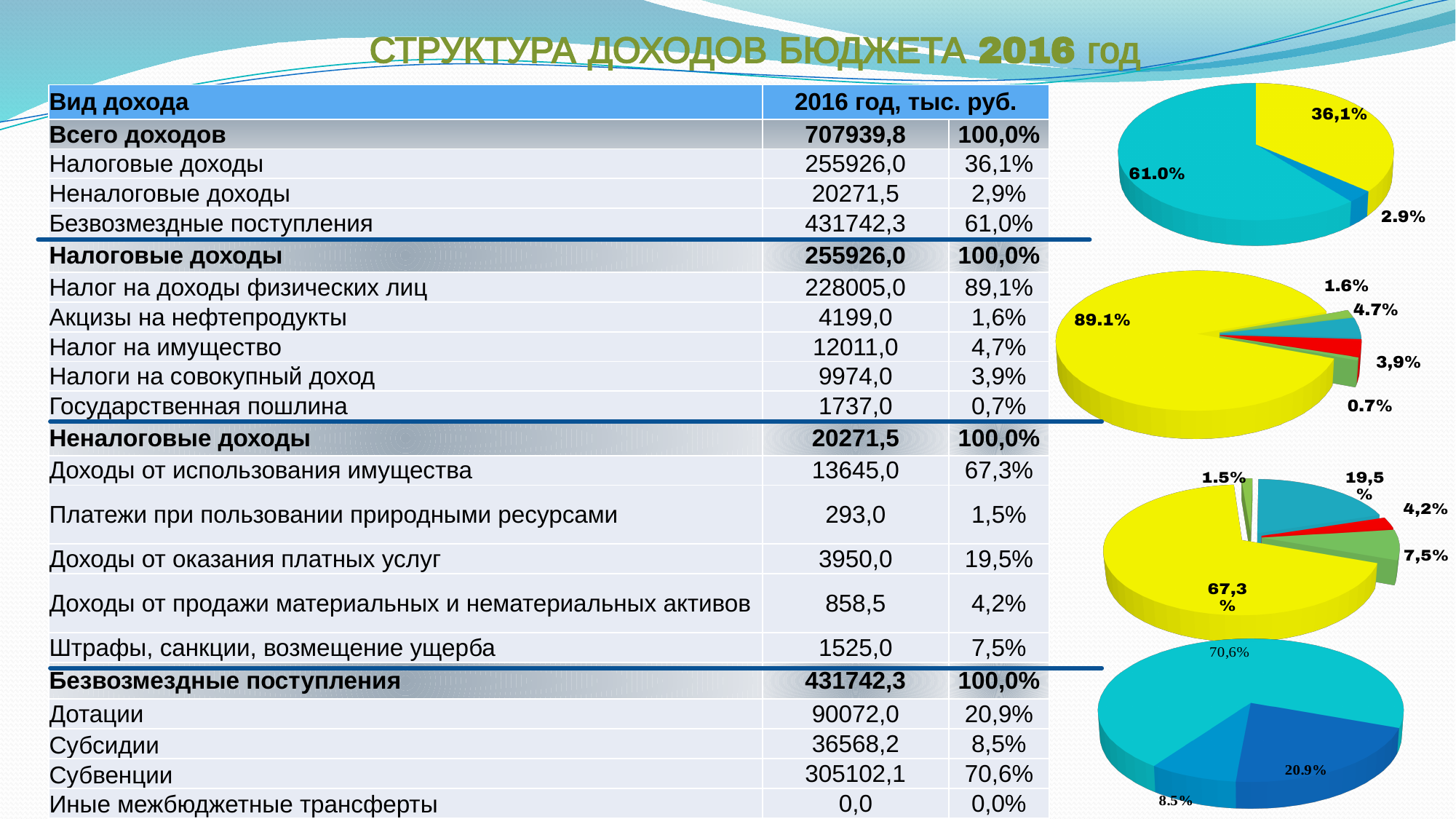

СТРУКТУРА ДОХОДОВ БЮДЖЕТА 2016 год

[unsupported chart]

| Вид дохода | 2016 год, тыс. руб. |  |
| --- | --- | --- |
| Всего доходов | 707939,8 | 100,0% |
| Налоговые доходы | 255926,0 | 36,1% |
| Неналоговые доходы | 20271,5 | 2,9% |
| Безвозмездные поступления | 431742,3 | 61,0% |
| Налоговые доходы | 255926,0 | 100,0% |
| Налог на доходы физических лиц | 228005,0 | 89,1% |
| Акцизы на нефтепродукты | 4199,0 | 1,6% |
| Налог на имущество | 12011,0 | 4,7% |
| Налоги на совокупный доход | 9974,0 | 3,9% |
| Государственная пошлина | 1737,0 | 0,7% |
| Неналоговые доходы | 20271,5 | 100,0% |
| Доходы от использования имущества | 13645,0 | 67,3% |
| Платежи при пользовании природными ресурсами | 293,0 | 1,5% |
| Доходы от оказания платных услуг | 3950,0 | 19,5% |
| Доходы от продажи материальных и нематериальных активов | 858,5 | 4,2% |
| Штрафы, санкции, возмещение ущерба | 1525,0 | 7,5% |
| Безвозмездные поступления | 431742,3 | 100,0% |
| Дотации | 90072,0 | 20,9% |
| Субсидии | 36568,2 | 8,5% |
| Субвенции | 305102,1 | 70,6% |
| Иные межбюджетные трансферты | 0,0 | 0,0% |

[unsupported chart]

[unsupported chart]

[unsupported chart]